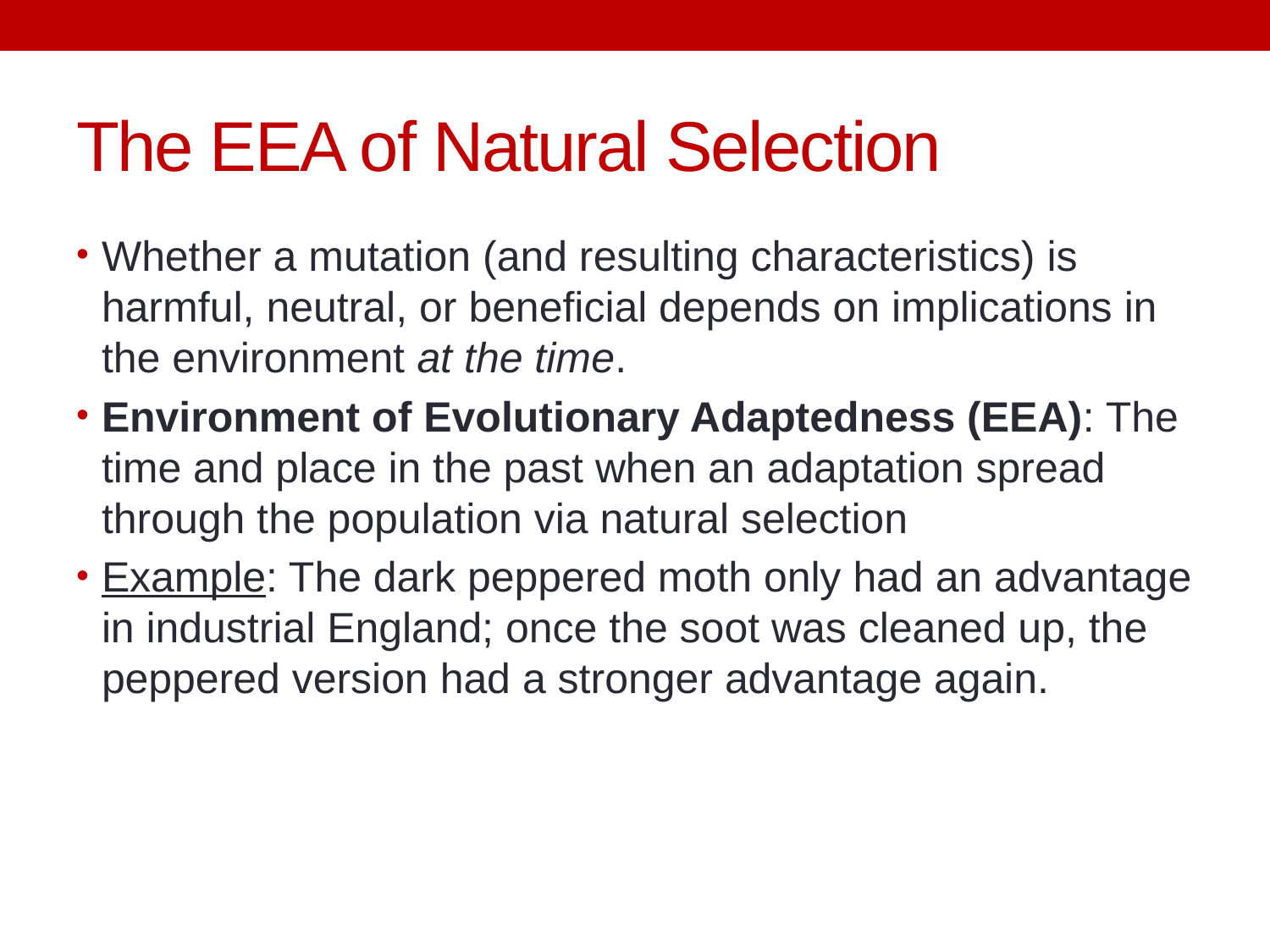

# The EEA of Natural Selection
Whether a mutation (and resulting characteristics) is harmful, neutral, or beneficial depends on implications in the environment at the time.
Environment of Evolutionary Adaptedness (EEA): The time and place in the past when an adaptation spread through the population via natural selection
Example: The dark peppered moth only had an advantage in industrial England; once the soot was cleaned up, the peppered version had a stronger advantage again.